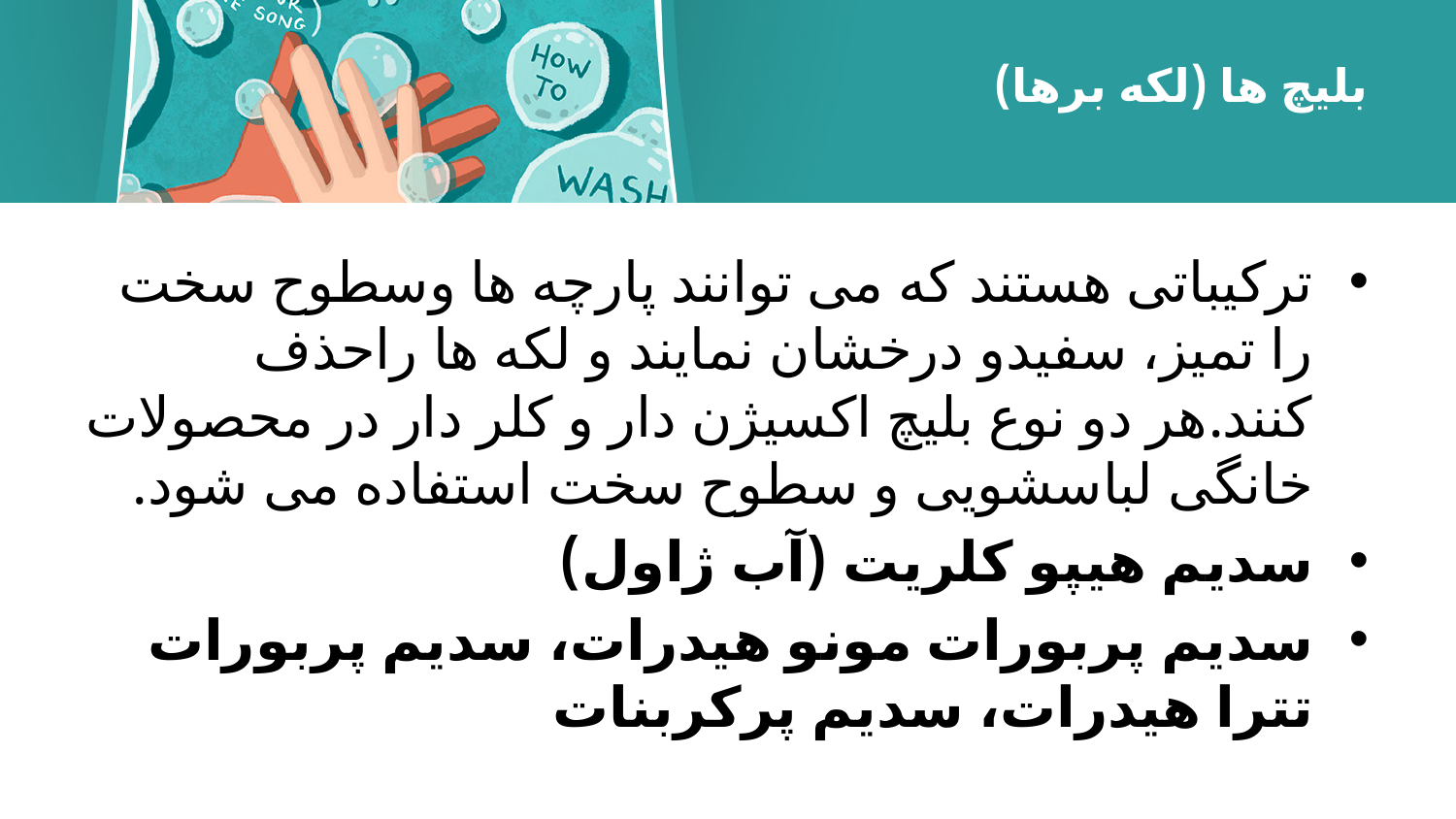

# بلیچ ها (لکه برها)
تركیباتی هستند كه می توانند پارچه ها وسطوح سخت را تمیز، سفیدو درخشان نمایند و لكه ها راحذف كنند.هر دو نوع بلیچ اكسیژن دار و كلر دار در محصولات خانگی لباسشویی و سطوح سخت استفاده می شود.
سدیم هیپو کلریت (آب ژاول)
سدیم پربورات مونو هیدرات، سدیم پربورات تترا هیدرات، سدیم پرکربنات